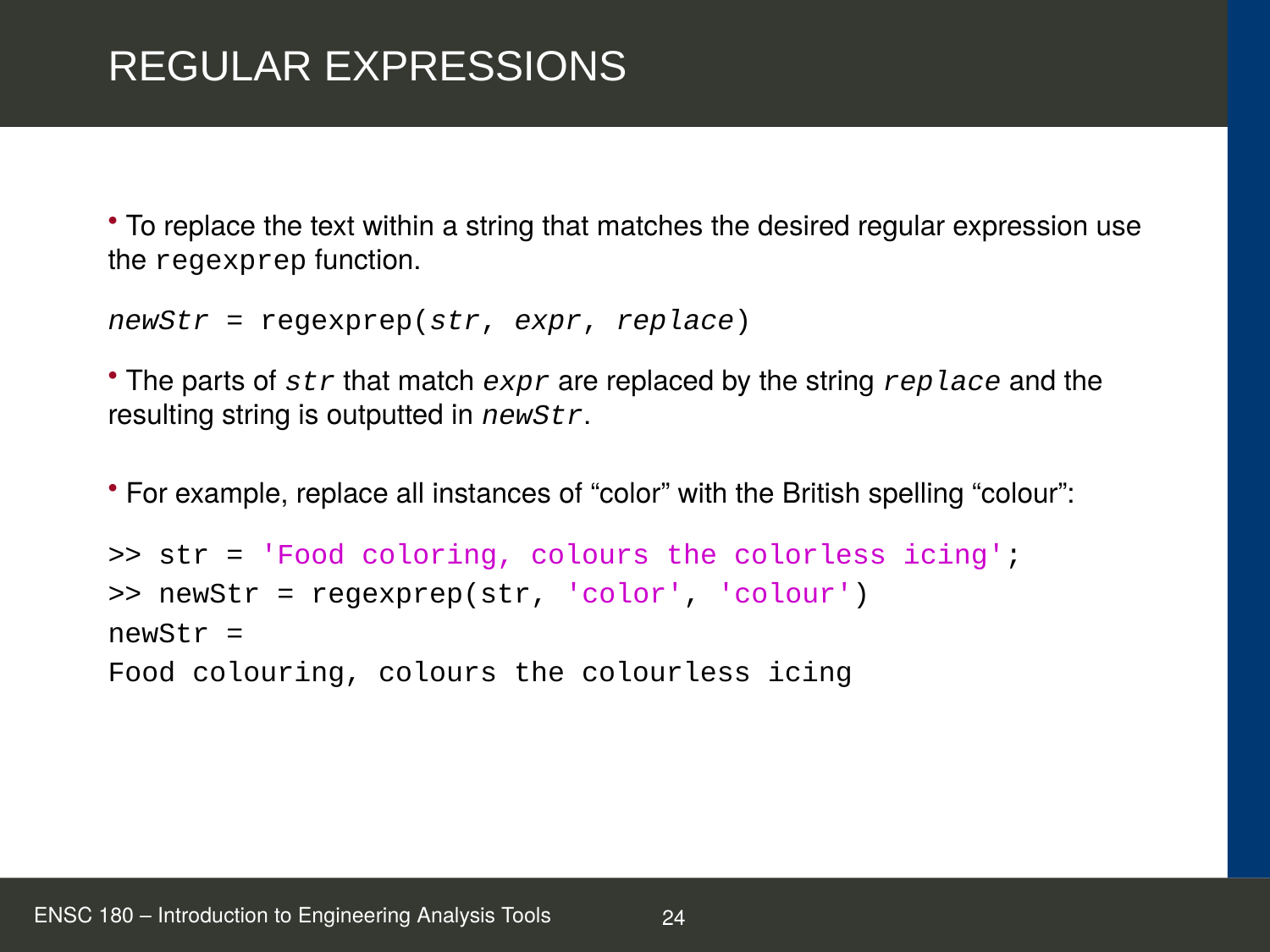

# REGULAR EXPRESSIONS
 To replace the text within a string that matches the desired regular expression use the regexprep function.
newStr = regexprep(str, expr, replace)
 The parts of str that match expr are replaced by the string replace and the resulting string is outputted in newStr.

 For example, replace all instances of “color” with the British spelling “colour”:
>> str = 'Food coloring, colours the colorless icing';
>> newStr = regexprep(str, 'color', 'colour')
newStr =
Food colouring, colours the colourless icing
ENSC 180 – Introduction to Engineering Analysis Tools